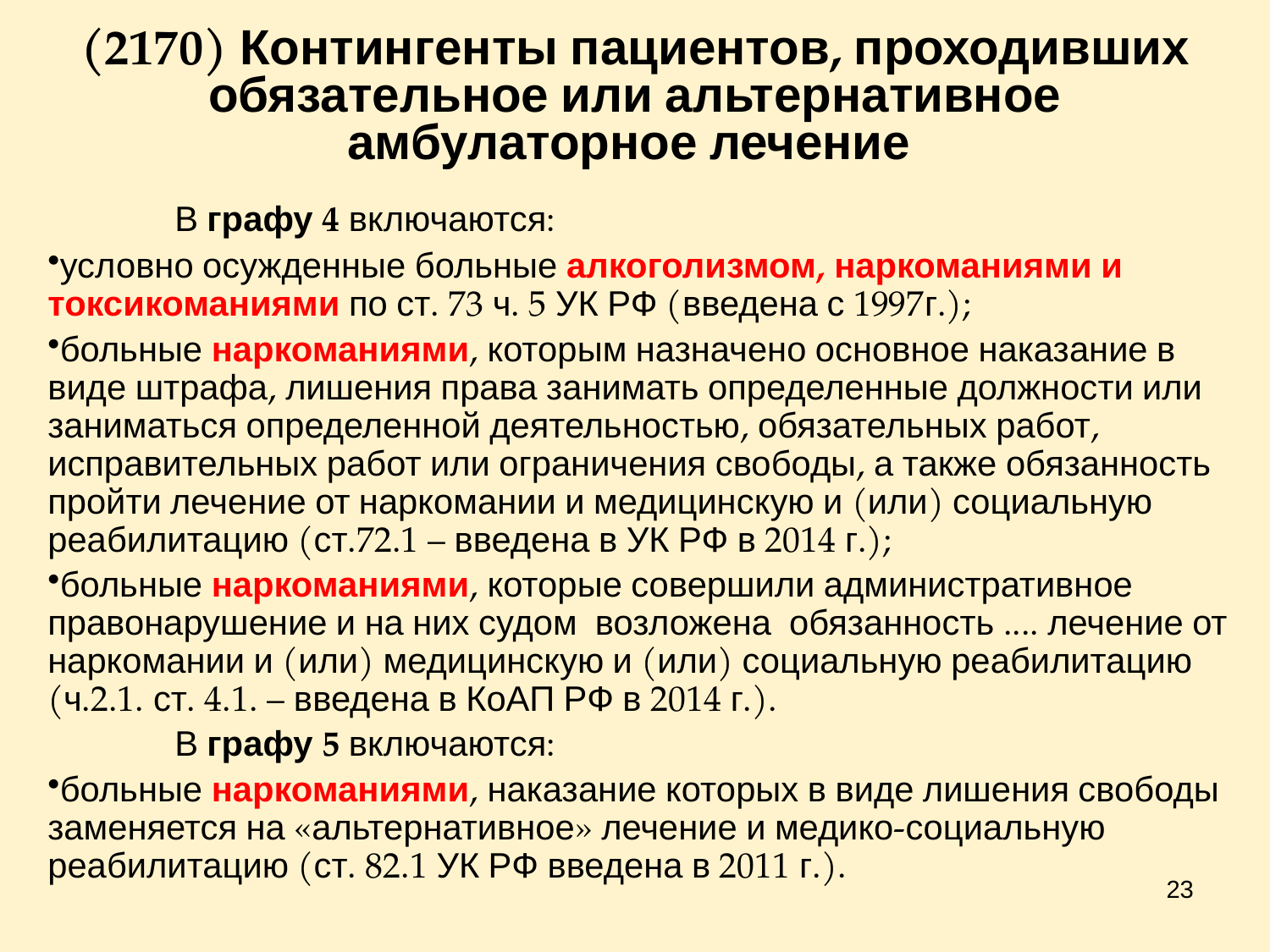

# (2170) Контингенты пациентов, проходивших обязательное или альтернативное амбулаторное лечение
	В графу 4 включаются:
условно осужденные больные алкоголизмом, наркоманиями и токсикоманиями по ст. 73 ч. 5 УК РФ (введена с 1997г.);
больные наркоманиями, которым назначено основное наказание в виде штрафа, лишения права занимать определенные должности или заниматься определенной деятельностью, обязательных работ, исправительных работ или ограничения свободы, а также обязанность пройти лечение от наркомании и медицинскую и (или) социальную реабилитацию (ст.72.1 – введена в УК РФ в 2014 г.);
больные наркоманиями, которые совершили административное правонарушение и на них судом  возложена  обязанность .... лечение от наркомании и (или) медицинскую и (или) социальную реабилитацию (ч.2.1. ст. 4.1. – введена в КоАП РФ в 2014 г.).
	В графу 5 включаются:
больные наркоманиями, наказание которых в виде лишения свободы заменяется на «альтернативное» лечение и медико-социальную реабилитацию (ст. 82.1 УК РФ введена в 2011 г.).

23